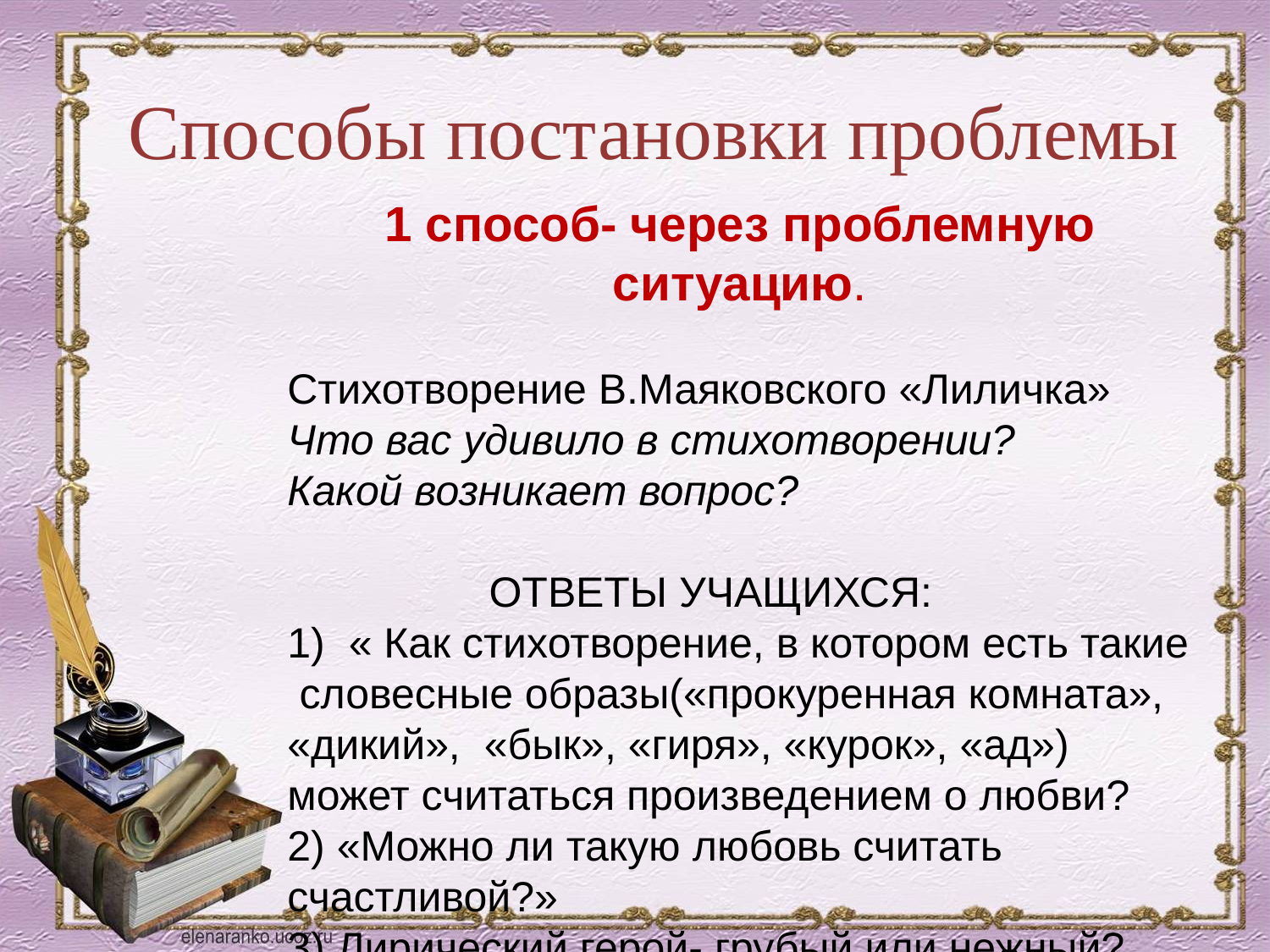

# Способы постановки проблемы
1 способ- через проблемную ситуацию.

Стихотворение В.Маяковского «Лиличка»
Что вас удивило в стихотворении?
Какой возникает вопрос?

                 ОТВЕТЫ УЧАЩИХСЯ:
1)  « Как стихотворение, в котором есть такие
 словесные образы(«прокуренная комната», «дикий»,  «бык», «гиря», «курок», «ад») может считаться произведением о любви?
2) «Можно ли такую любовь считать счастливой?»
3) Лирический герой- грубый или нежный?